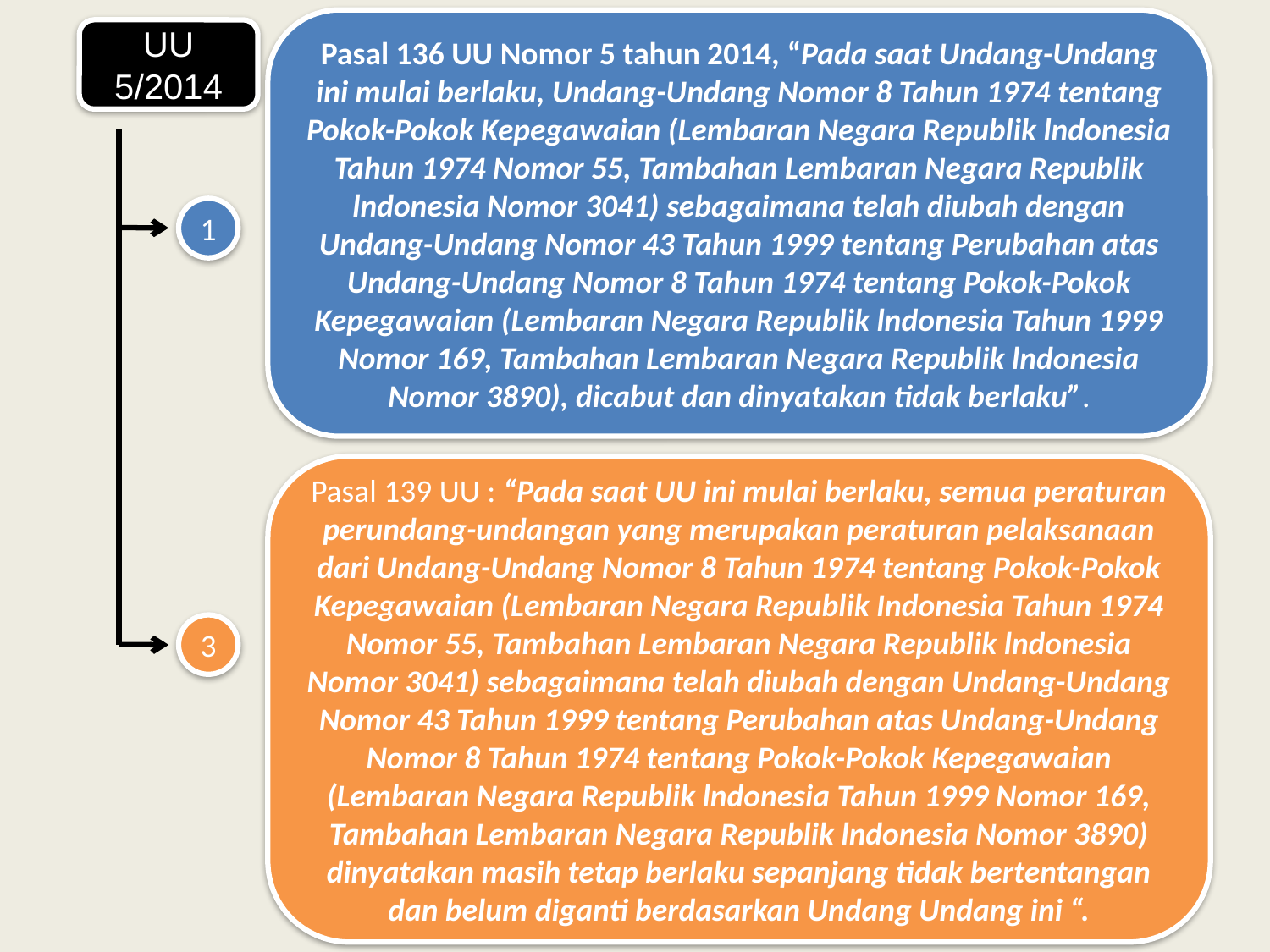

Pasal 136 UU Nomor 5 tahun 2014, “Pada saat Undang-Undang ini mulai berlaku, Undang-Undang Nomor 8 Tahun 1974 tentang Pokok-Pokok Kepegawaian (Lembaran Negara Republik lndonesia Tahun 1974 Nomor 55, Tambahan Lembaran Negara Republik lndonesia Nomor 3041) sebagaimana telah diubah dengan Undang-Undang Nomor 43 Tahun 1999 tentang Perubahan atas Undang-Undang Nomor 8 Tahun 1974 tentang Pokok-Pokok Kepegawaian (Lembaran Negara Republik lndonesia Tahun 1999 Nomor 169, Tambahan Lembaran Negara Republik lndonesia Nomor 3890), dicabut dan dinyatakan tidak berlaku”.
UU 5/2014
1
Pasal 139 UU : “Pada saat UU ini mulai berlaku, semua peraturan perundang-undangan yang merupakan peraturan pelaksanaan dari Undang-Undang Nomor 8 Tahun 1974 tentang Pokok-Pokok Kepegawaian (Lembaran Negara Republik Indonesia Tahun 1974 Nomor 55, Tambahan Lembaran Negara Republik lndonesia Nomor 3041) sebagaimana telah diubah dengan Undang-Undang Nomor 43 Tahun 1999 tentang Perubahan atas Undang-Undang Nomor 8 Tahun 1974 tentang Pokok-Pokok Kepegawaian (Lembaran Negara Republik lndonesia Tahun 1999 Nomor 169, Tambahan Lembaran Negara Republik lndonesia Nomor 3890) dinyatakan masih tetap berlaku sepanjang tidak bertentangan dan belum diganti berdasarkan Undang Undang ini “.
3